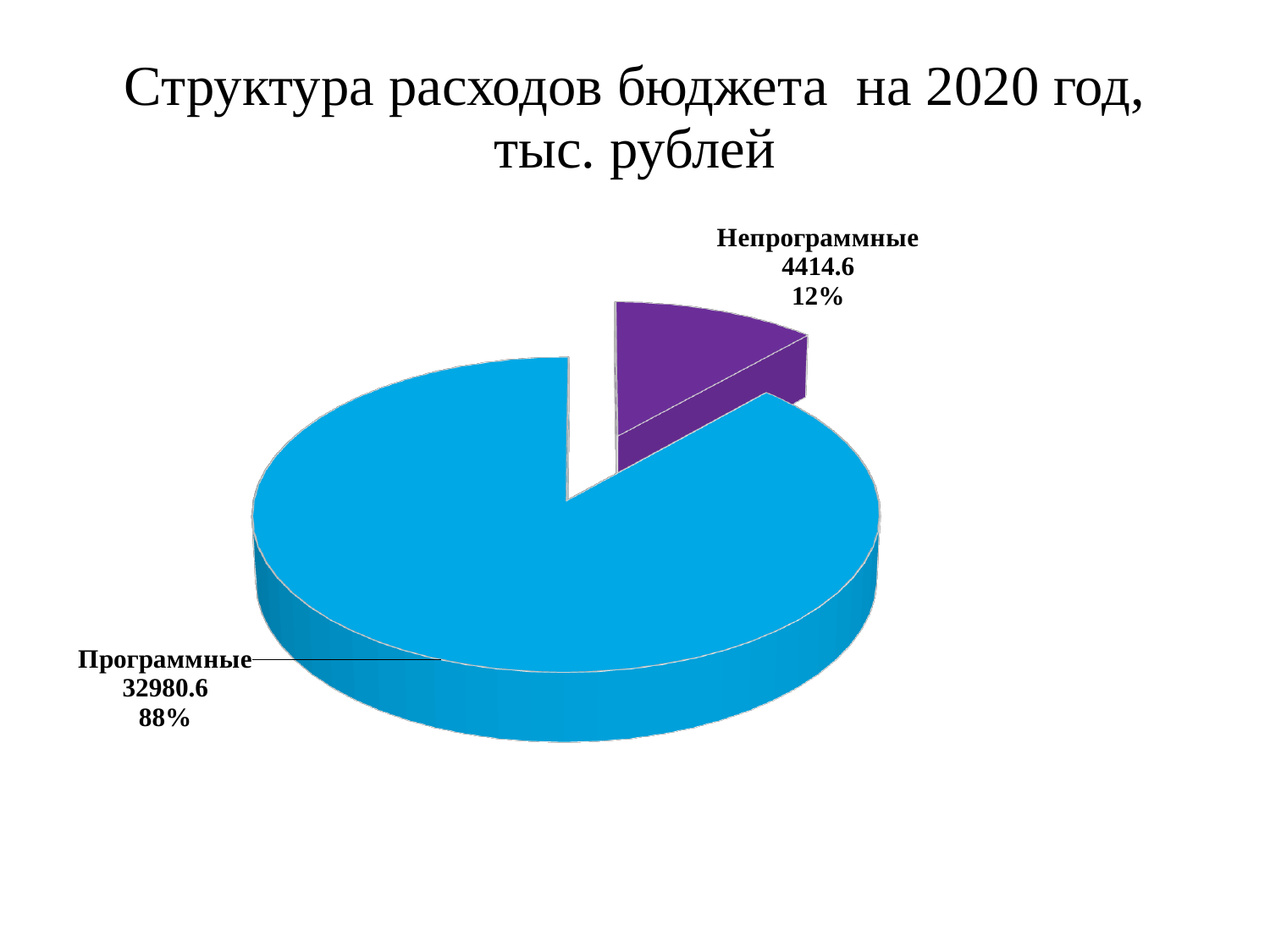

# Структура расходов бюджета  на 2020 год, тыс. рублей

[unsupported chart]